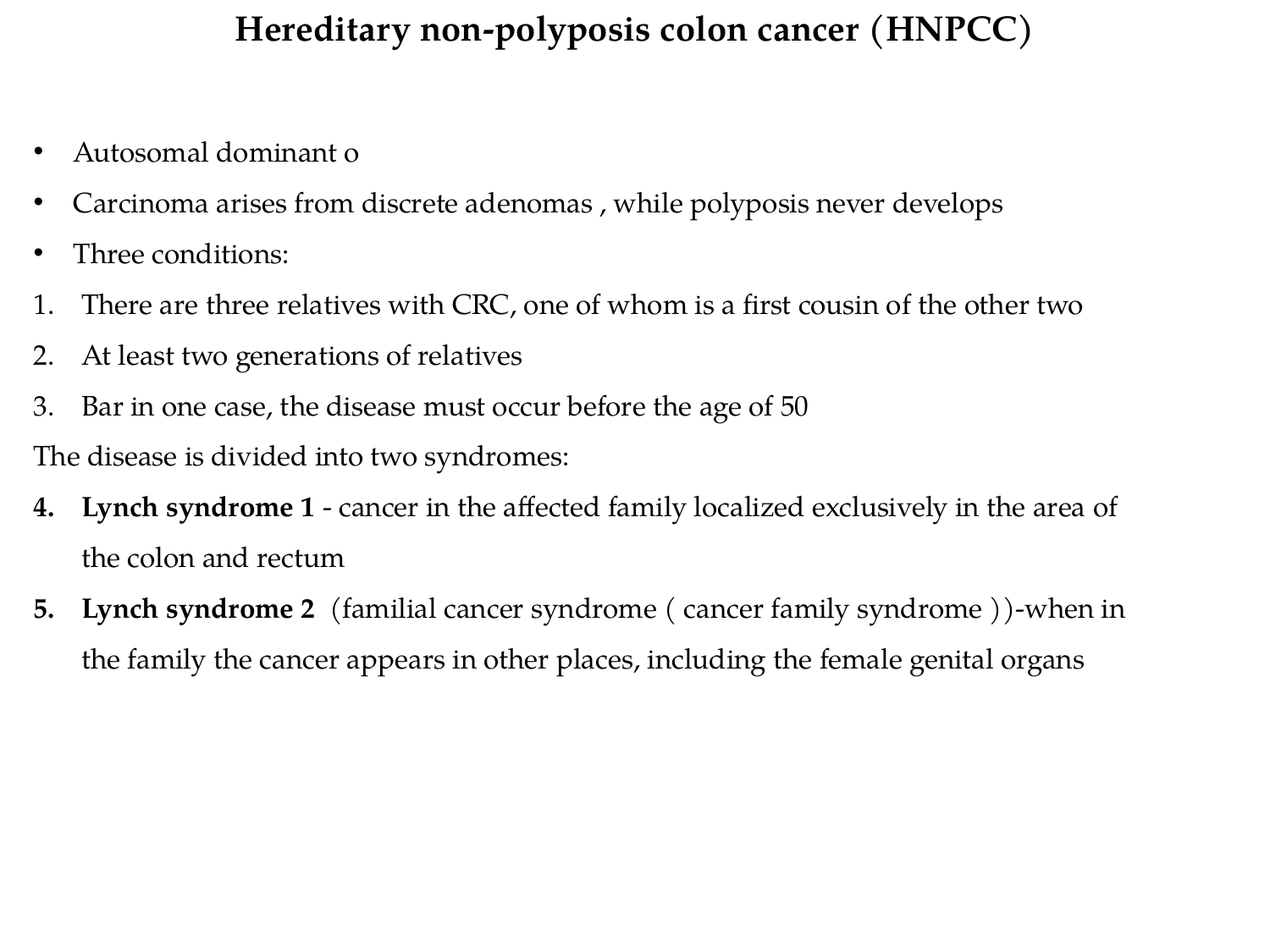

Hereditary non-polyposis colon cancer (HNPCC)
Autosomal dominant o
Carcinoma arises from discrete adenomas , while polyposis never develops
Three conditions:
There are three relatives with CRC, one of whom is a first cousin of the other two
At least two generations of relatives
Bar in one case, the disease must occur before the age of 50
The disease is divided into two syndromes:
Lynch syndrome 1 - cancer in the affected family localized exclusively in the area of the colon and rectum
Lynch syndrome 2  (familial cancer syndrome ( cancer family syndrome ))-when in the family the cancer appears in other places, including the female genital organs